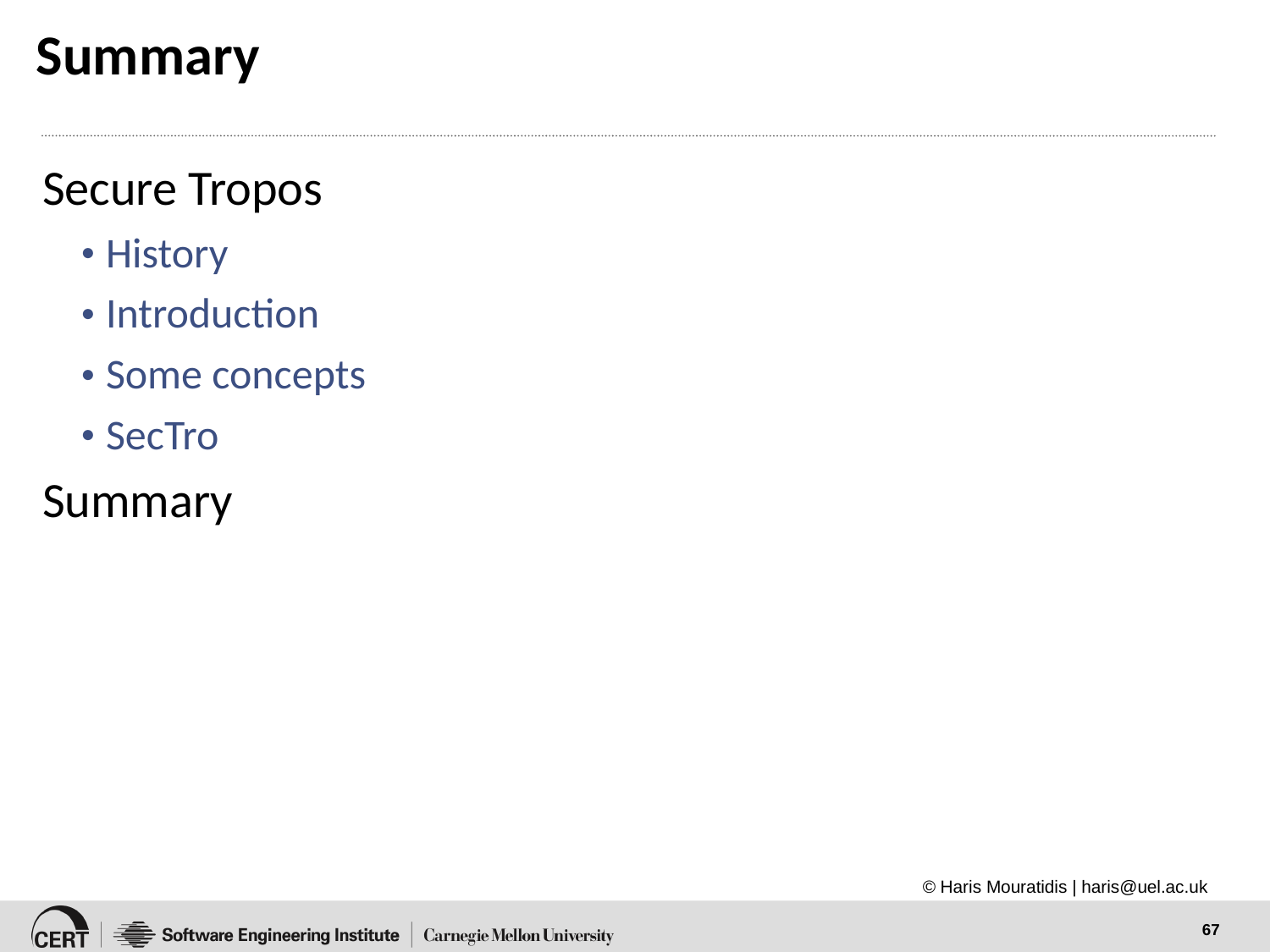

# Summary
Secure Tropos
History
Introduction
Some concepts
SecTro
Summary
© Haris Mouratidis | haris@uel.ac.uk